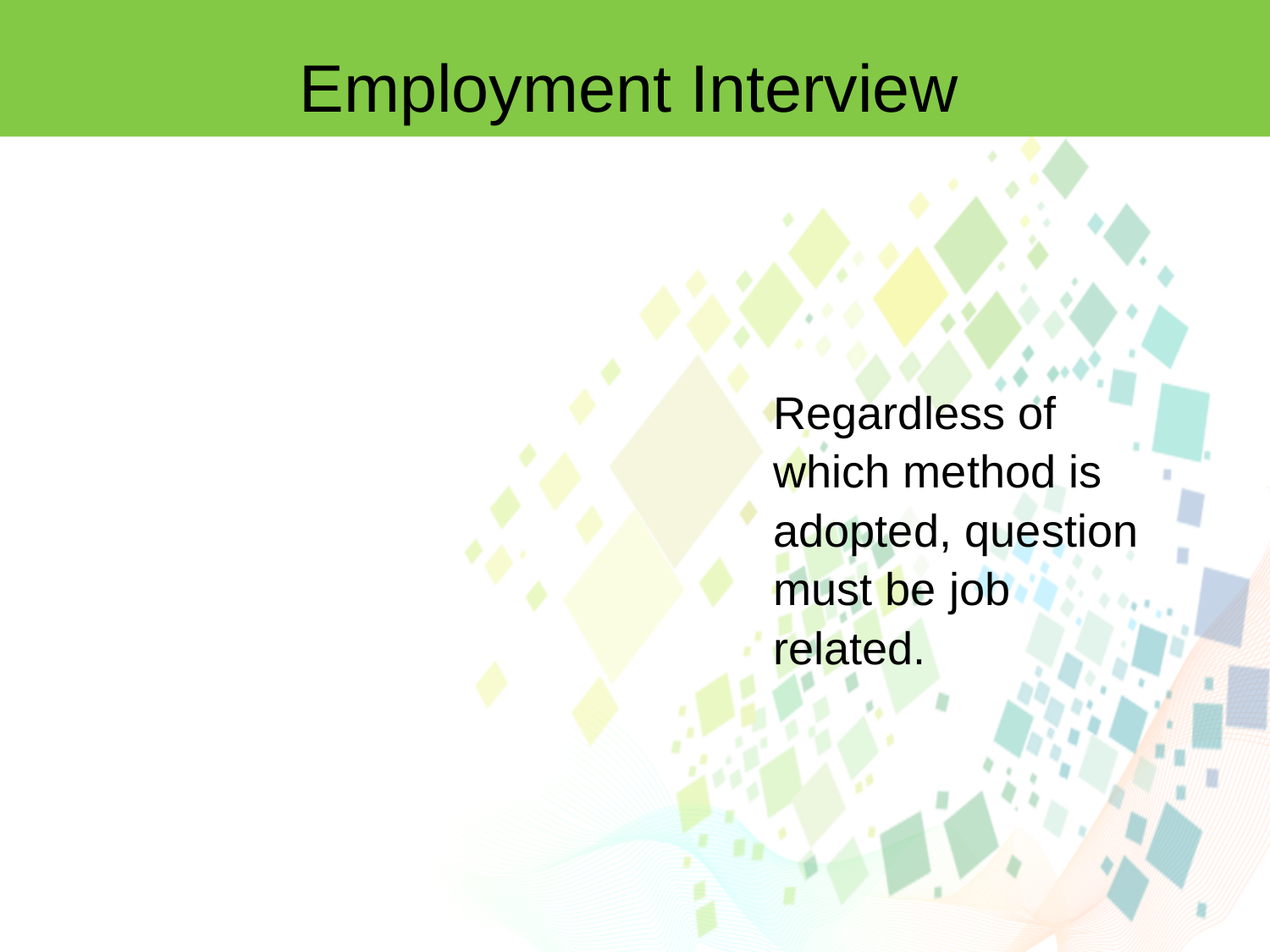

Employment Interview
Regardless of which method is adopted, question must be job related.